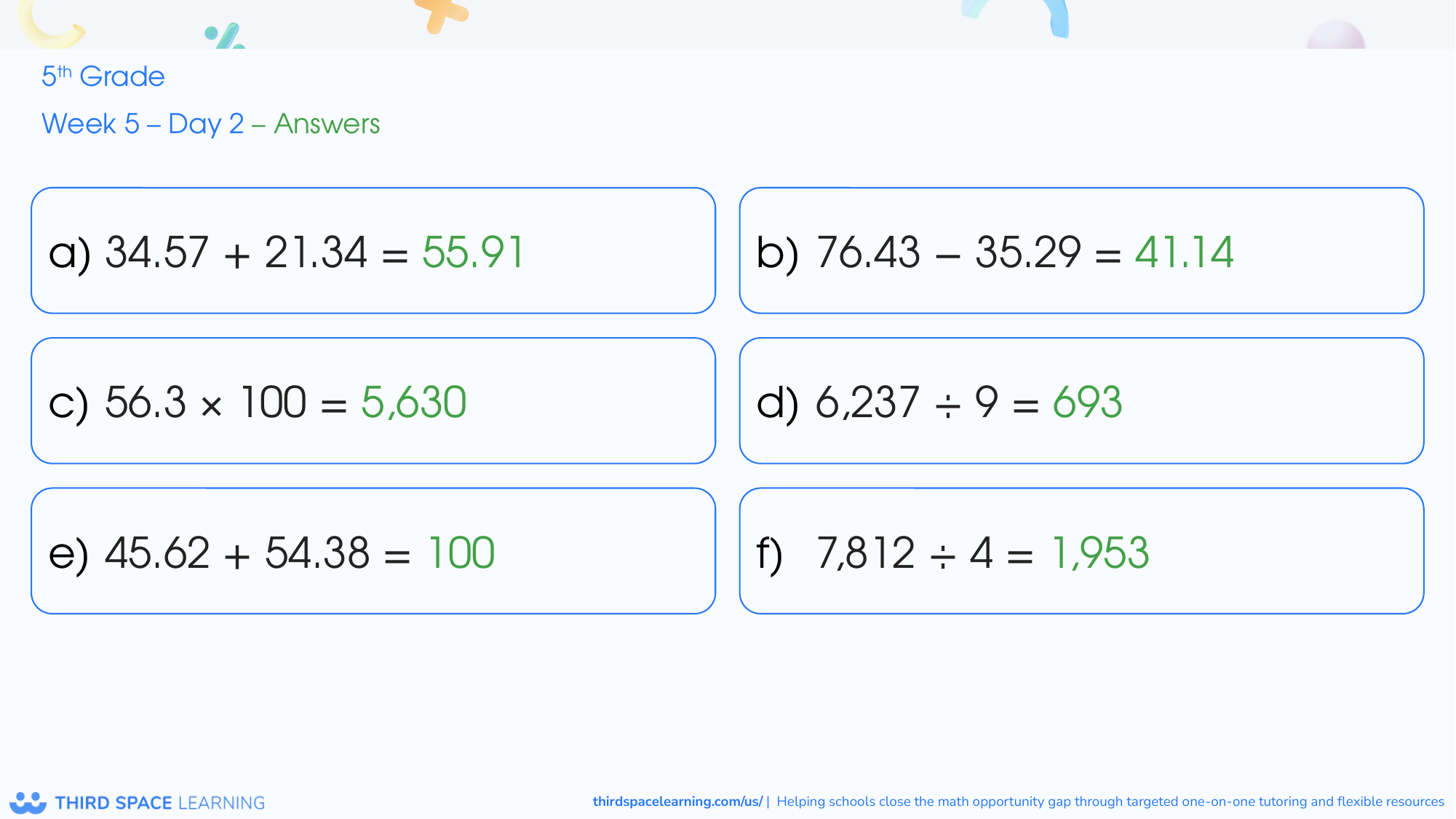

5th Grade
Week 5 – Day 2 – Answers
34.57 + 21.34 = 55.91
76.43 − 35.29 = 41.14
56.3 × 100 = 5,630
6,237 ÷ 9 = 693
45.62 + 54.38 = 100
7,812 ÷ 4 = 1,953